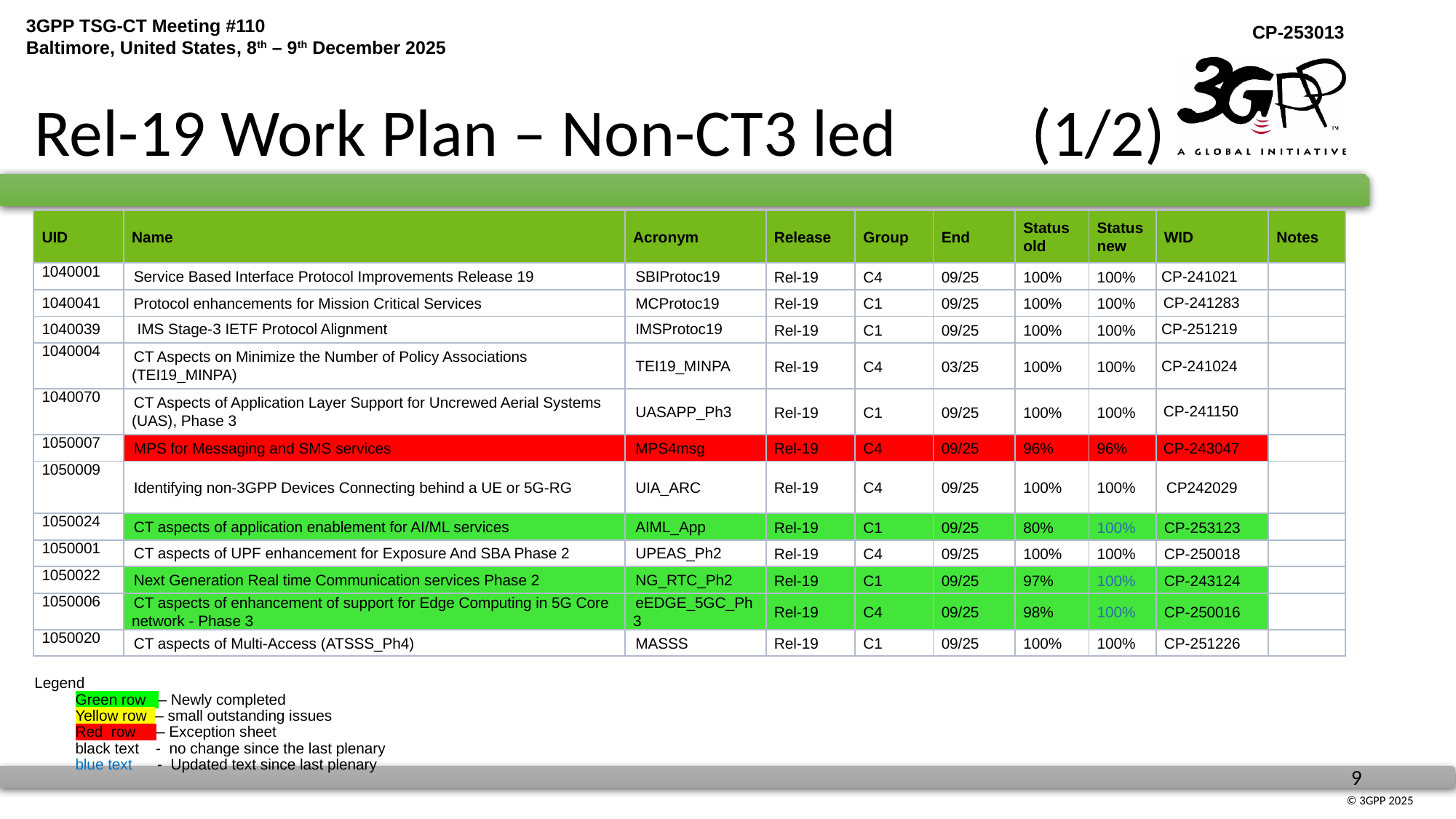

# Rel-19 Work Plan – Non-CT3 led         (1/2)
| UID | Name | Acronym | Release | Group | End | Status old | Status new | WID | Notes |
| --- | --- | --- | --- | --- | --- | --- | --- | --- | --- |
| 1040001 | Service Based Interface Protocol Improvements Release 19 | SBIProtoc19 | Rel-19 | C4 | 09/25 | 100% | 100% | CP-241021 |  |
| 1040041 | Protocol enhancements for Mission Critical Services | MCProtoc19 | Rel-19 | C1 | 09/25 | 100% | 100% | CP-241283 |  |
| 1040039 | IMS Stage-3 IETF Protocol Alignment | IMSProtoc19 | Rel-19 | C1 | 09/25 | 100% | 100% | CP-251219 |  |
| 1040004 | CT Aspects on Minimize the Number of Policy Associations (TEI19\_MINPA) | TEI19\_MINPA | Rel-19 | C4 | 03/25 | 100% | 100% | CP-241024 |  |
| 1040070 | CT Aspects of Application Layer Support for Uncrewed Aerial Systems (UAS), Phase 3 | UASAPP\_Ph3 | Rel-19 | C1 | 09/25 | 100% | 100% | CP-241150 |  |
| 1050007 | MPS for Messaging and SMS services | MPS4msg | Rel-19 | C4 | 09/25 | 96% | 96% | CP-243047 |  |
| 1050009 | Identifying non-3GPP Devices Connecting behind a UE or 5G-RG | UIA\_ARC | Rel-19 | C4 | 09/25 | 100% | 100% | CP242029 |  |
| 1050024 | CT aspects of application enablement for AI/ML services | AIML\_App | Rel-19 | C1 | 09/25 | 80% | 100% | CP-253123 |  |
| 1050001 | CT aspects of UPF enhancement for Exposure And SBA Phase 2 | UPEAS\_Ph2 | Rel-19 | C4 | 09/25 | 100% | 100% | CP-250018 |  |
| 1050022 | Next Generation Real time Communication services Phase 2 | NG\_RTC\_Ph2 | Rel-19 | C1 | 09/25 | 97% | 100% | CP-243124 |  |
| 1050006 | CT aspects of enhancement of support for Edge Computing in 5G Core network - Phase 3 | eEDGE\_5GC\_Ph3 | Rel-19 | C4 | 09/25 | 98% | 100% | CP-250016 |  |
| 1050020 | CT aspects of Multi-Access (ATSSS\_Ph4) | MASSS | Rel-19 | C1 | 09/25 | 100% | 100% | CP-251226 |  |
Legend
Green row   – Newly completed
	Yellow row  – small outstanding issues
Red  row     – Exception sheet
	black text    -  no change since the last plenary
	blue text      -  Updated text since last plenary